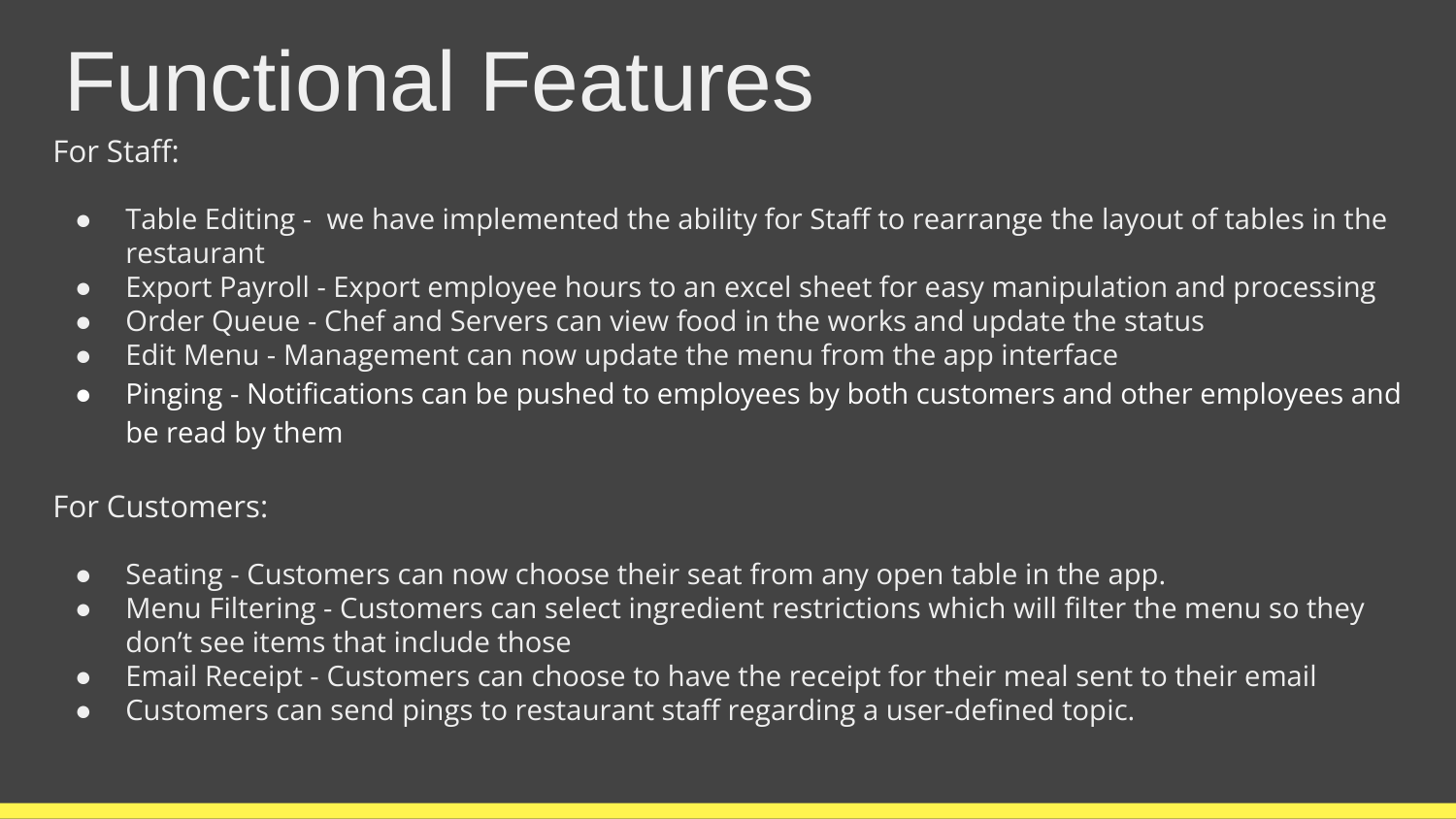

# Functional Features
For Staff:
Table Editing -  we have implemented the ability for Staff to rearrange the layout of tables in the restaurant
Export Payroll - Export employee hours to an excel sheet for easy manipulation and processing
Order Queue - Chef and Servers can view food in the works and update the status
Edit Menu - Management can now update the menu from the app interface
Pinging - Notifications can be pushed to employees by both customers and other employees and be read by them

For Customers:
Seating - Customers can now choose their seat from any open table in the app.
Menu Filtering - Customers can select ingredient restrictions which will filter the menu so they don’t see items that include those
Email Receipt - Customers can choose to have the receipt for their meal sent to their email
Customers can send pings to restaurant staff regarding a user-defined topic.